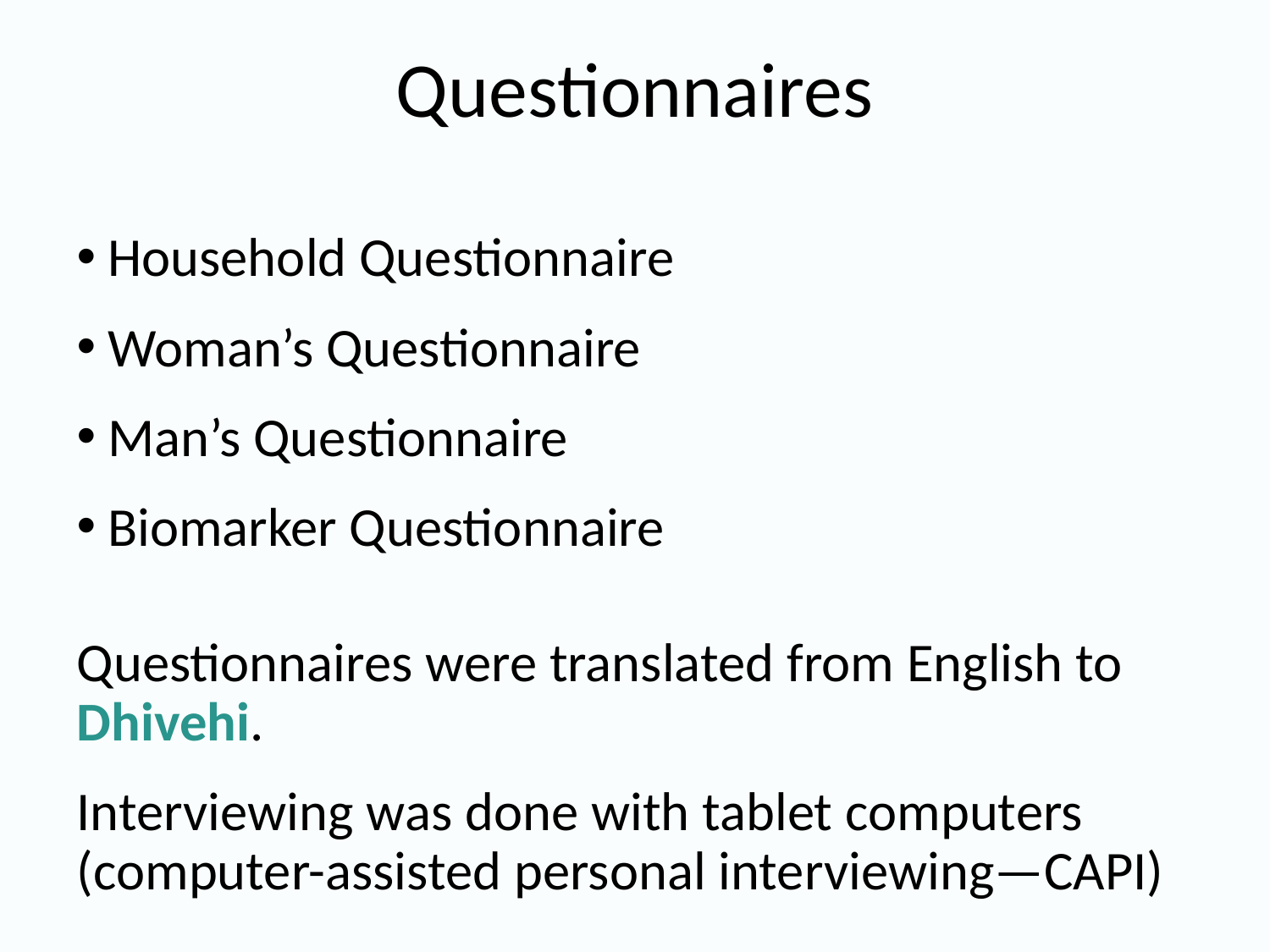

# Questionnaires
Household Questionnaire
Woman’s Questionnaire
Man’s Questionnaire
Biomarker Questionnaire

Questionnaires were translated from English to Dhivehi.
Interviewing was done with tablet computers (computer-assisted personal interviewing—CAPI)